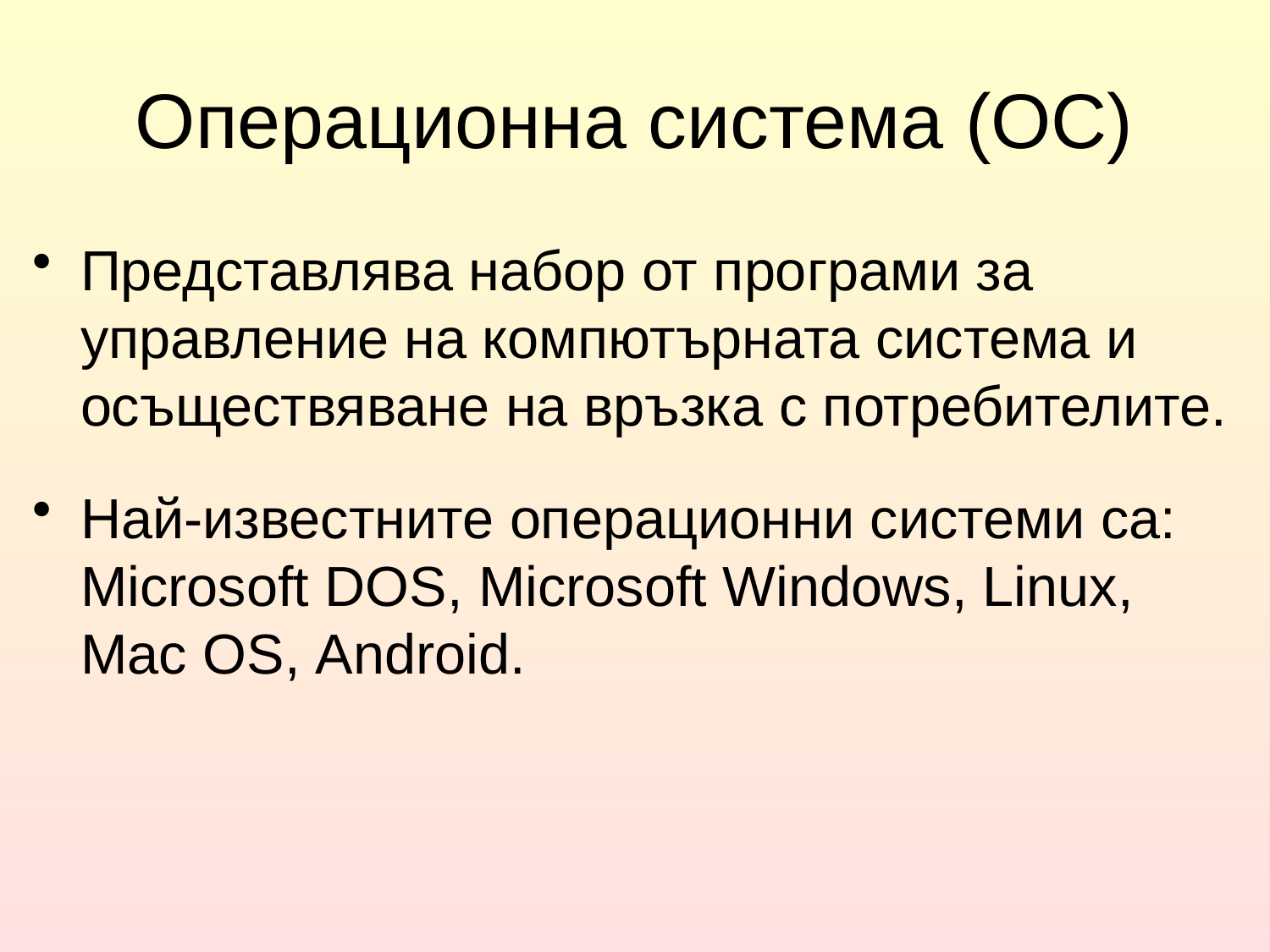

Операционна система (ОС)
Представлява набор от програми за управление на компютърната система и осъществяване на връзка с потребителите.
Най-известните операционни системи са: Microsoft DOS, Microsoft Windows, Linux, Mac OS, Android.